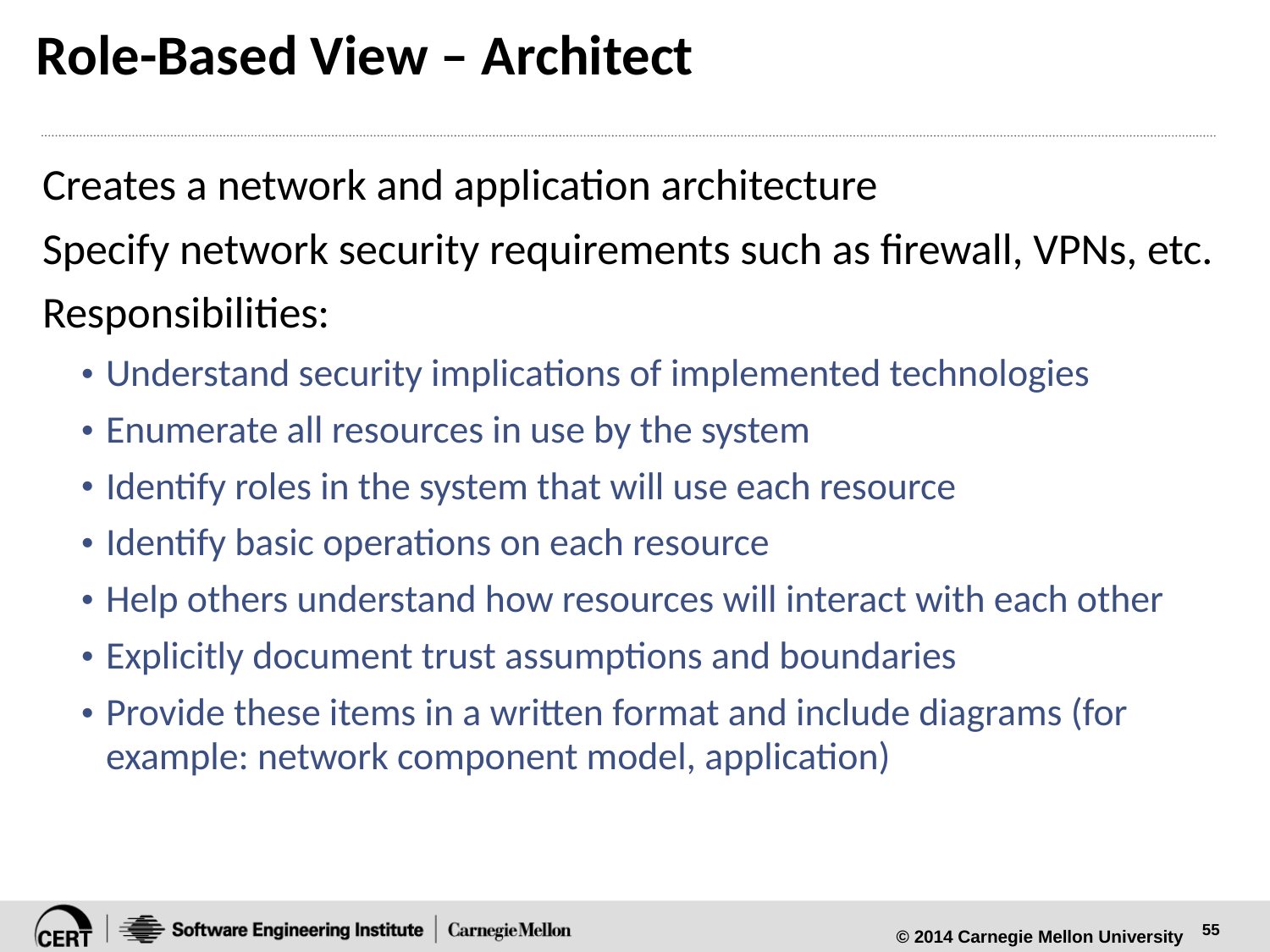

# Role-Based View – Architect
Creates a network and application architecture
Specify network security requirements such as firewall, VPNs, etc.
Responsibilities:
Understand security implications of implemented technologies
Enumerate all resources in use by the system
Identify roles in the system that will use each resource
Identify basic operations on each resource
Help others understand how resources will interact with each other
Explicitly document trust assumptions and boundaries
Provide these items in a written format and include diagrams (for example: network component model, application)